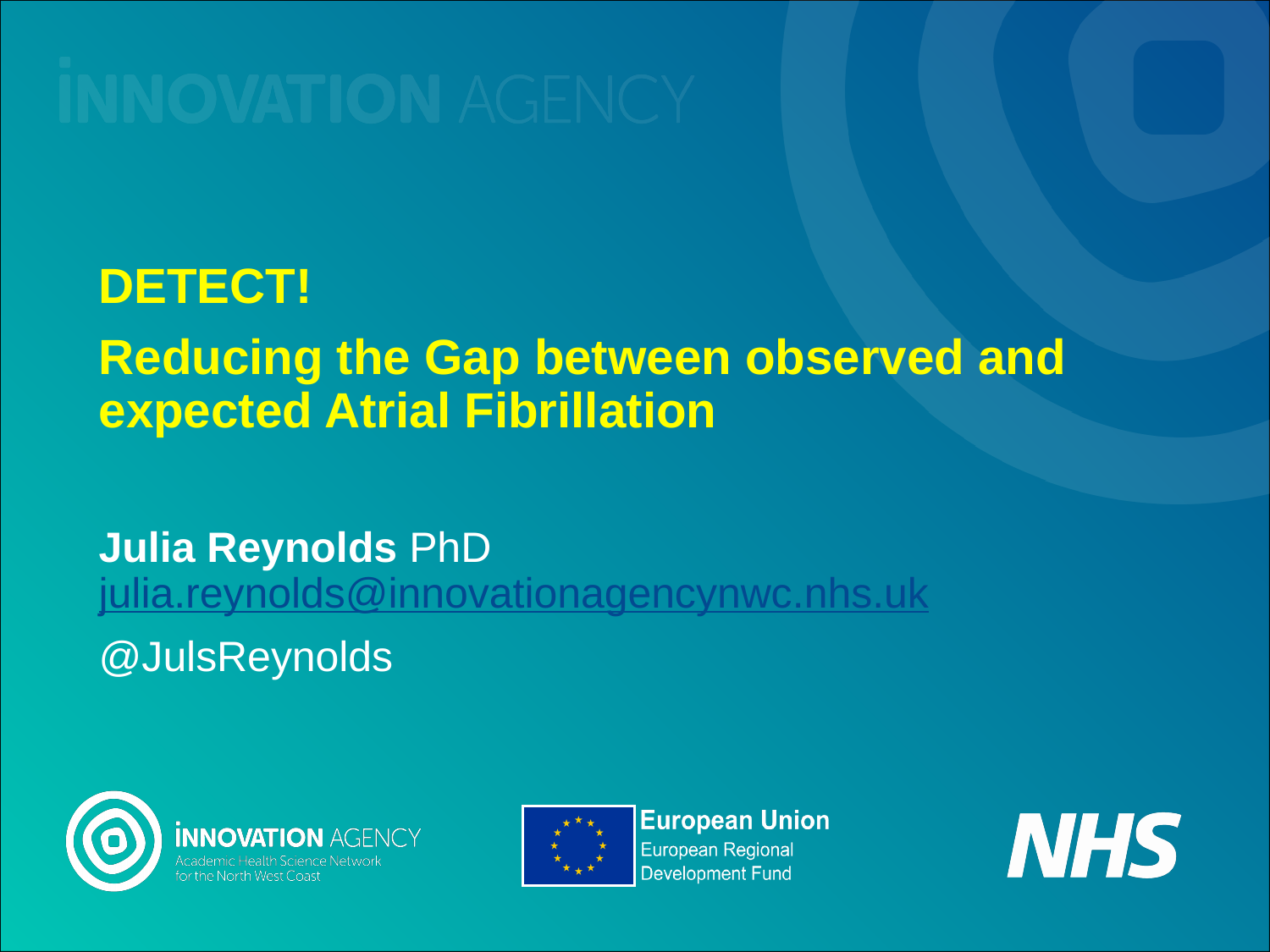

DETECT!
Reducing the Gap between observed and expected Atrial Fibrillation

Julia Reynolds PhD julia.reynolds@innovationagencynwc.nhs.uk
@JulsReynolds